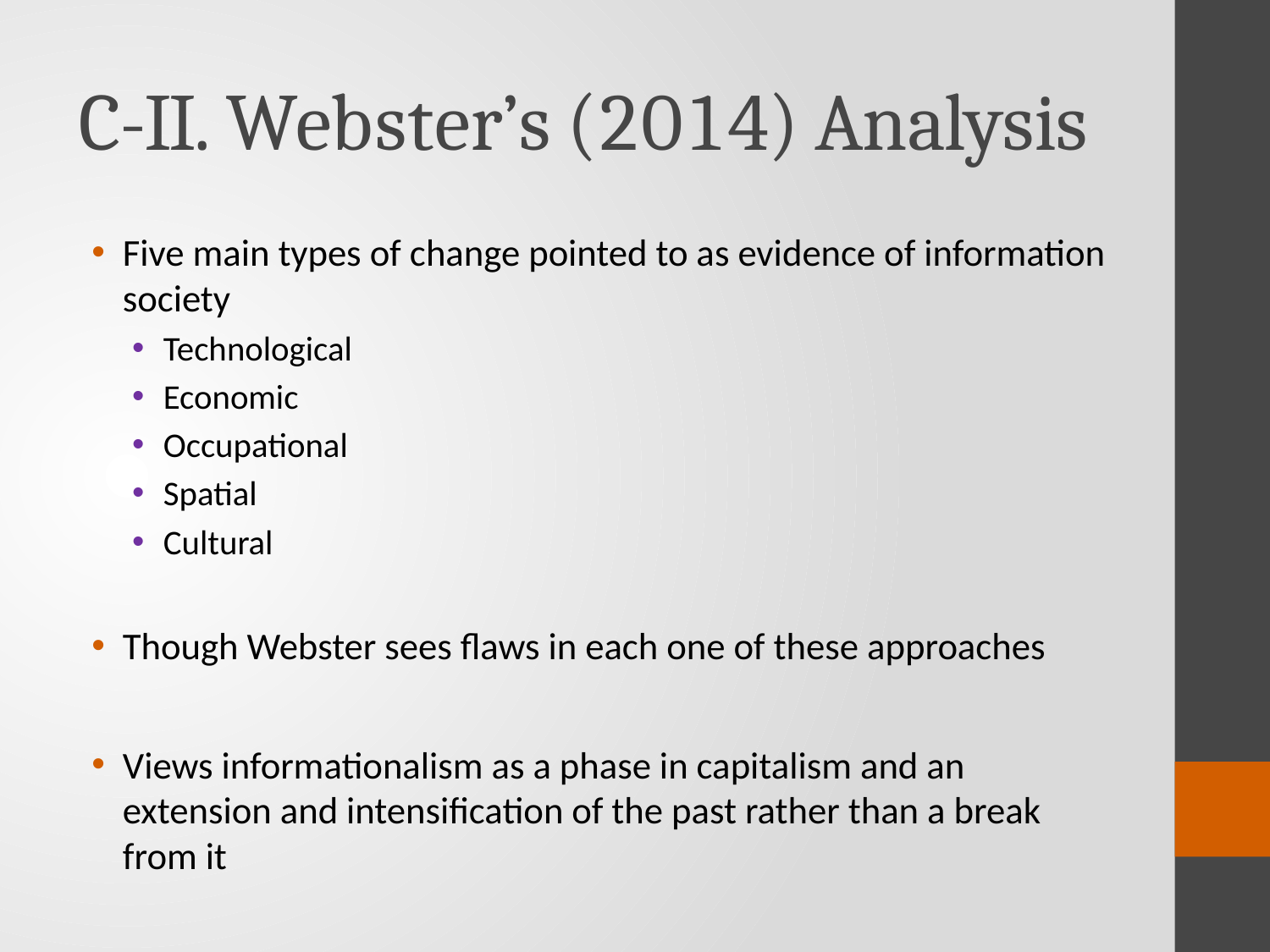

# C-II. Webster’s (2014) Analysis
Five main types of change pointed to as evidence of information society
Technological
Economic
Occupational
Spatial
Cultural

Though Webster sees flaws in each one of these approaches

Views informationalism as a phase in capitalism and an extension and intensification of the past rather than a break from it